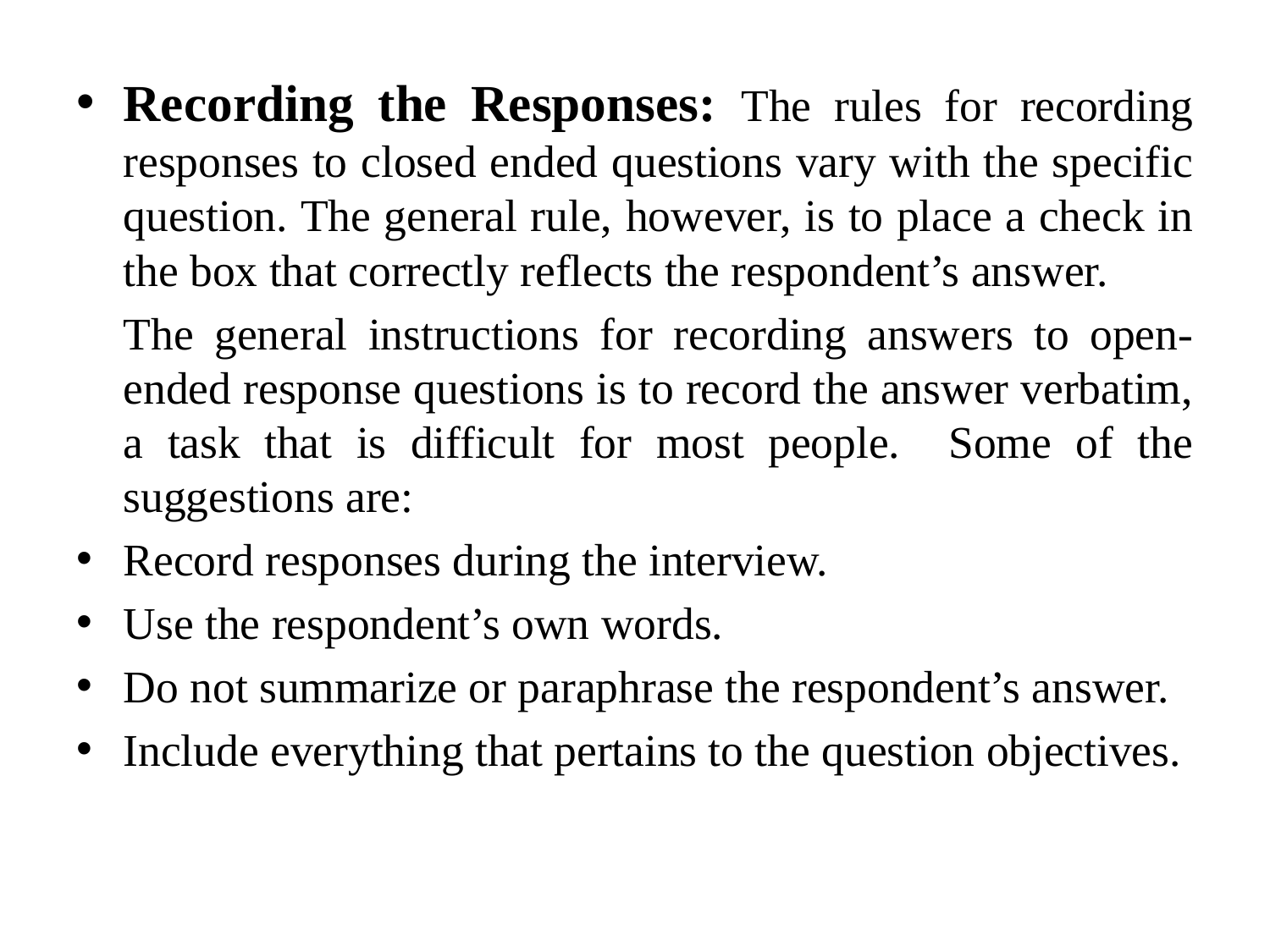

Recording the Responses: The rules for recording responses to closed ended questions vary with the specific question. The general rule, however, is to place a check in the box that correctly reflects the respondent’s answer.
	The general instructions for recording answers to open-ended response questions is to record the answer verbatim, a task that is difficult for most people.  Some of the suggestions are:
Record responses during the interview.
Use the respondent’s own words.
Do not summarize or paraphrase the respondent’s answer.
Include everything that pertains to the question objectives.